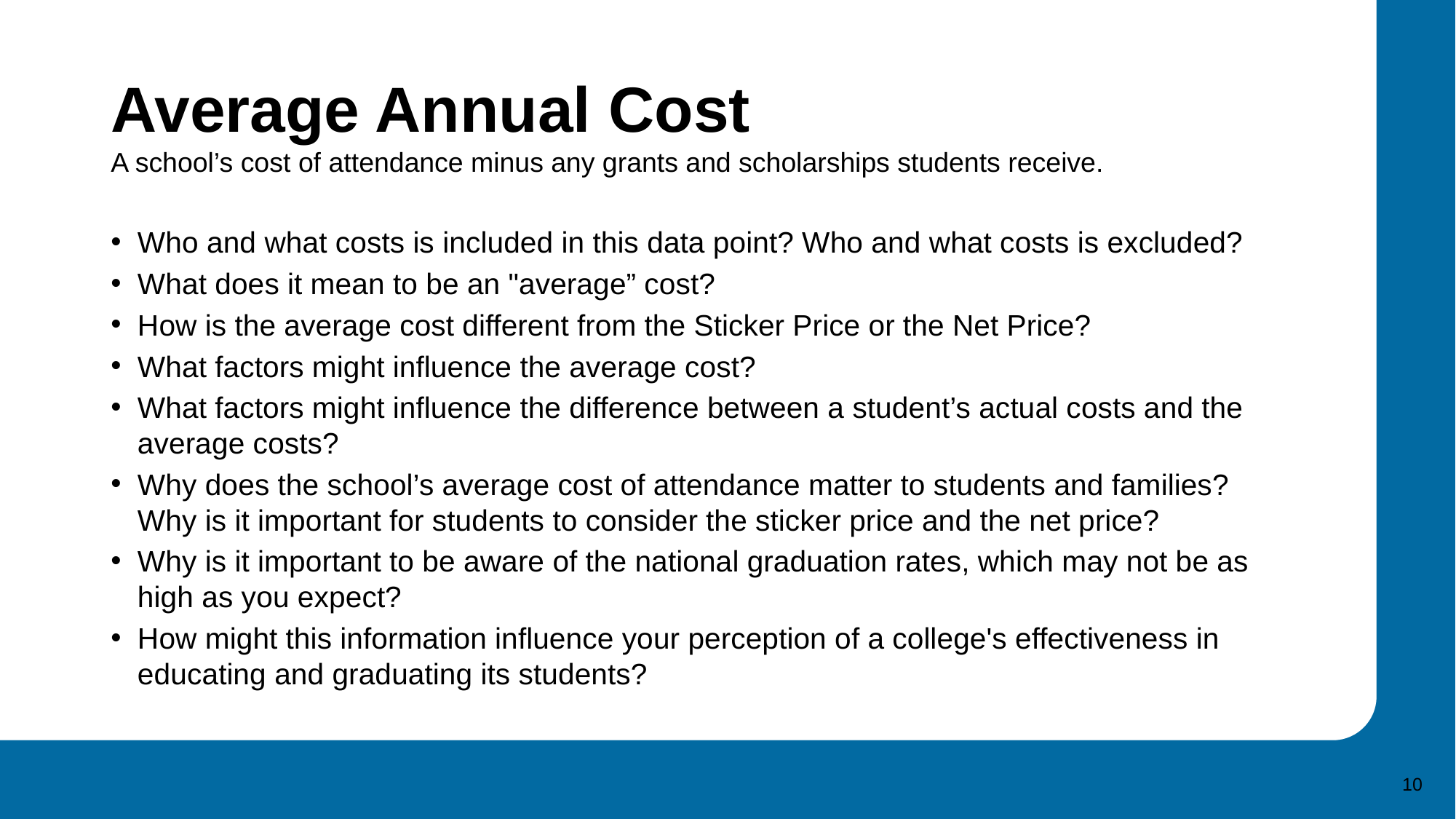

# Average Annual Cost A school’s cost of attendance minus any grants and scholarships students receive.
Who and what costs is included in this data point? Who and what costs is excluded?
What does it mean to be an "average” cost?
How is the average cost different from the Sticker Price or the Net Price?
What factors might influence the average cost?
What factors might influence the difference between a student’s actual costs and the average costs?
Why does the school’s average cost of attendance matter to students and families? Why is it important for students to consider the sticker price and the net price?
Why is it important to be aware of the national graduation rates, which may not be as high as you expect?
How might this information influence your perception of a college's effectiveness in educating and graduating its students?

10